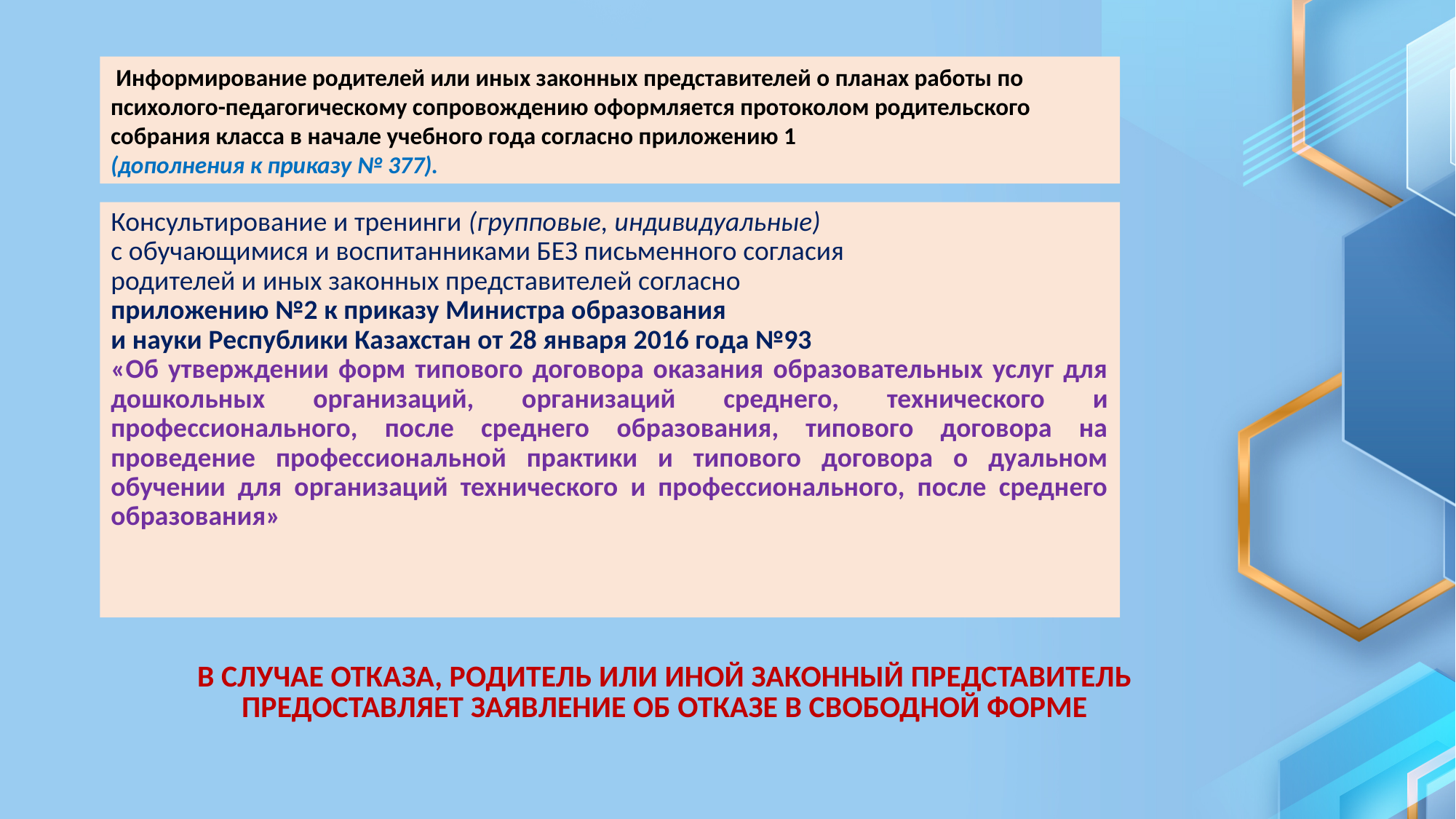

Информирование родителей или иных законных представителей о планах работы по психолого-педагогическому сопровождению оформляется протоколом родительского собрания класса в начале учебного года согласно приложению 1
(дополнения к приказу № 377).
Консультирование и тренинги (групповые, индивидуальные)
с обучающимися и воспитанниками БЕЗ письменного согласия
родителей и иных законных представителей согласно
приложению №2 к приказу Министра образования
и науки Республики Казахстан от 28 января 2016 года №93
«Об утверждении форм типового договора оказания образовательных услуг для дошкольных организаций, организаций среднего, технического и профессионального, после среднего образования, типового договора на проведение профессиональной практики и типового договора о дуальном обучении для организаций технического и профессионального, после среднего образования»

| В СЛУЧАЕ ОТКАЗА, РОДИТЕЛЬ ИЛИ ИНОЙ ЗАКОННЫЙ ПРЕДСТАВИТЕЛЬ ПРЕДОСТАВЛЯЕТ ЗАЯВЛЕНИЕ ОБ ОТКАЗЕ В СВОБОДНОЙ ФОРМЕ |
| --- |